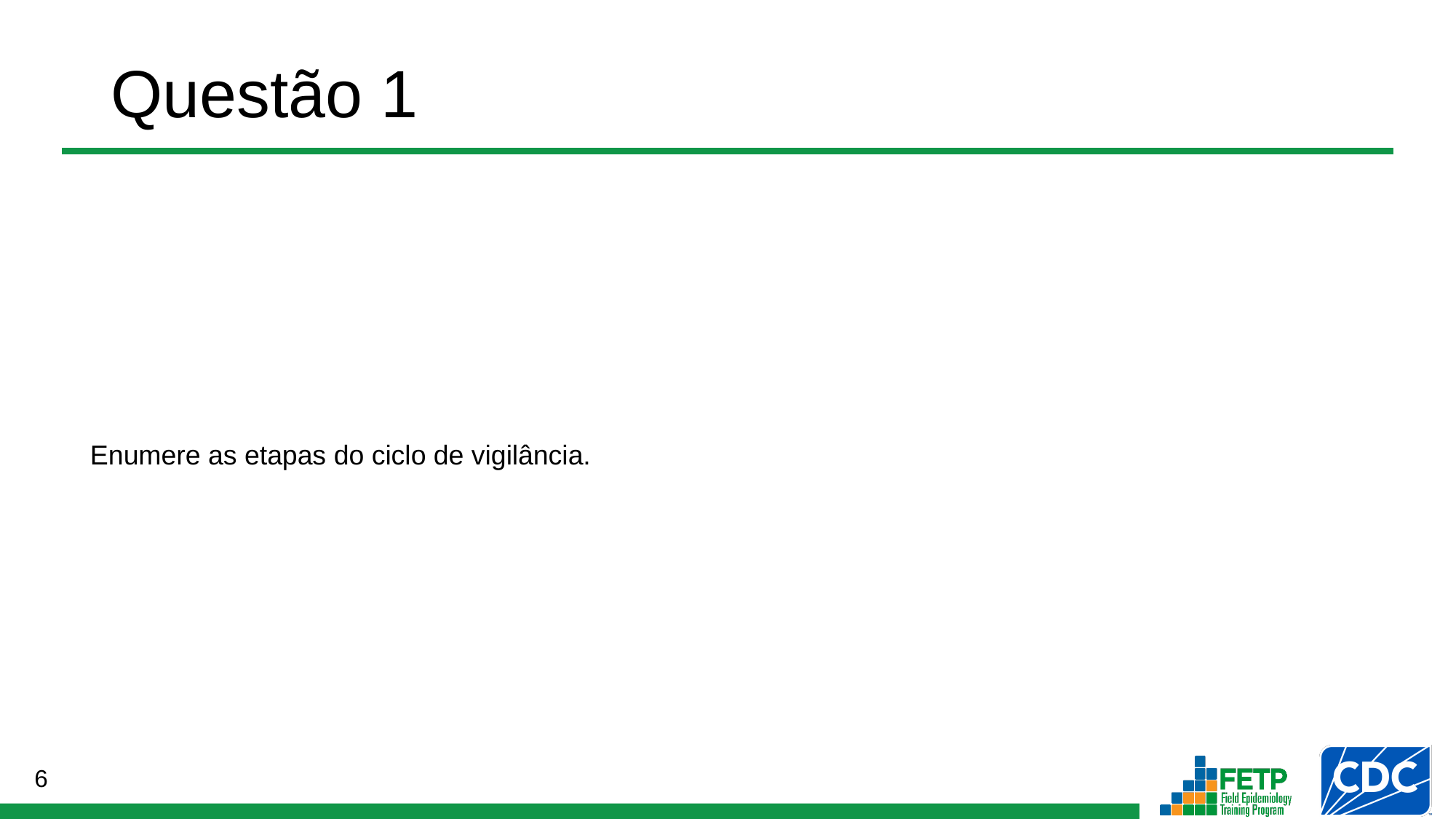

# Questão 1
Enumere as etapas do ciclo de vigilância.